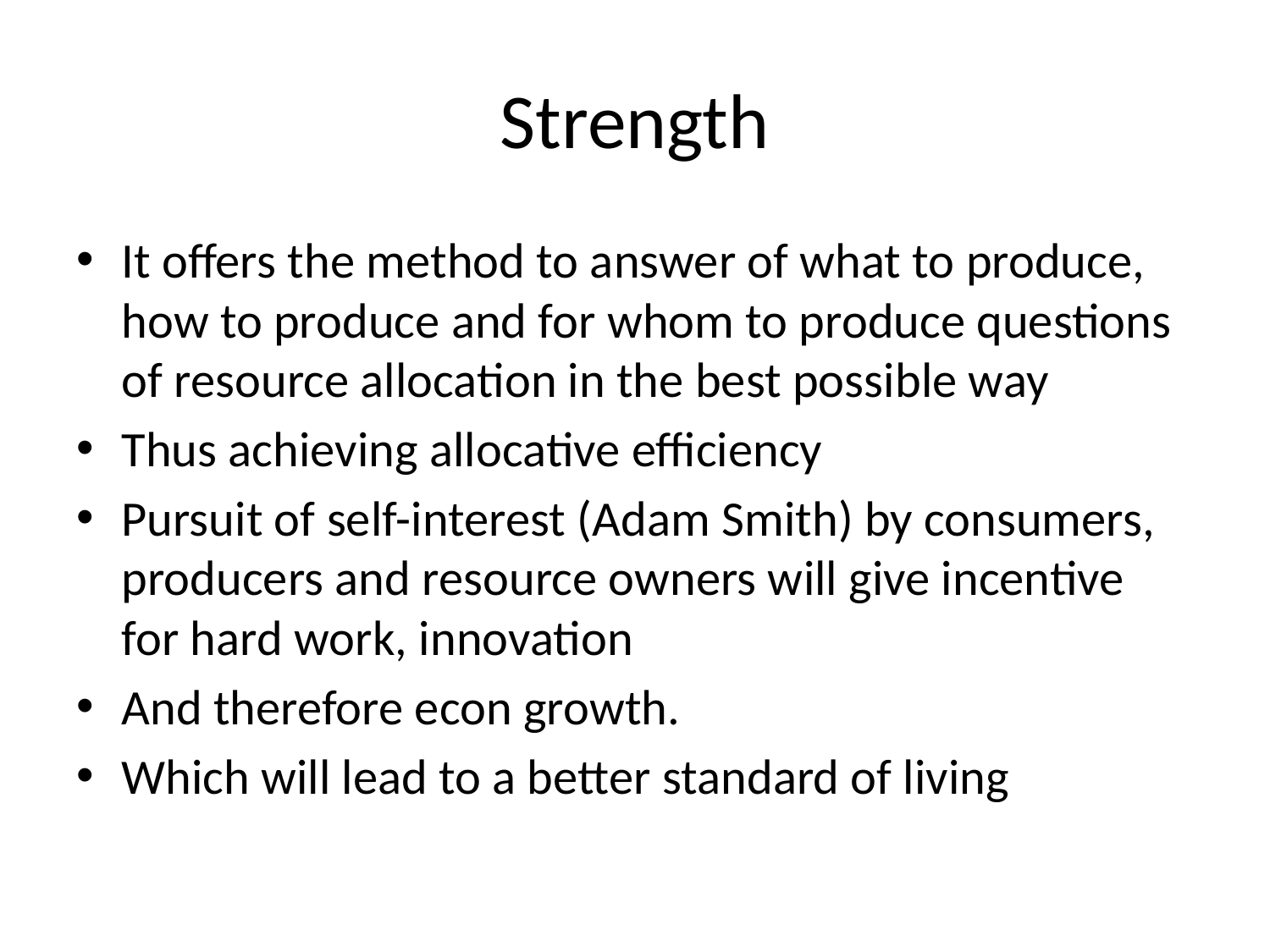

# Strength
It offers the method to answer of what to produce, how to produce and for whom to produce questions of resource allocation in the best possible way
Thus achieving allocative efficiency
Pursuit of self-interest (Adam Smith) by consumers, producers and resource owners will give incentive for hard work, innovation
And therefore econ growth.
Which will lead to a better standard of living